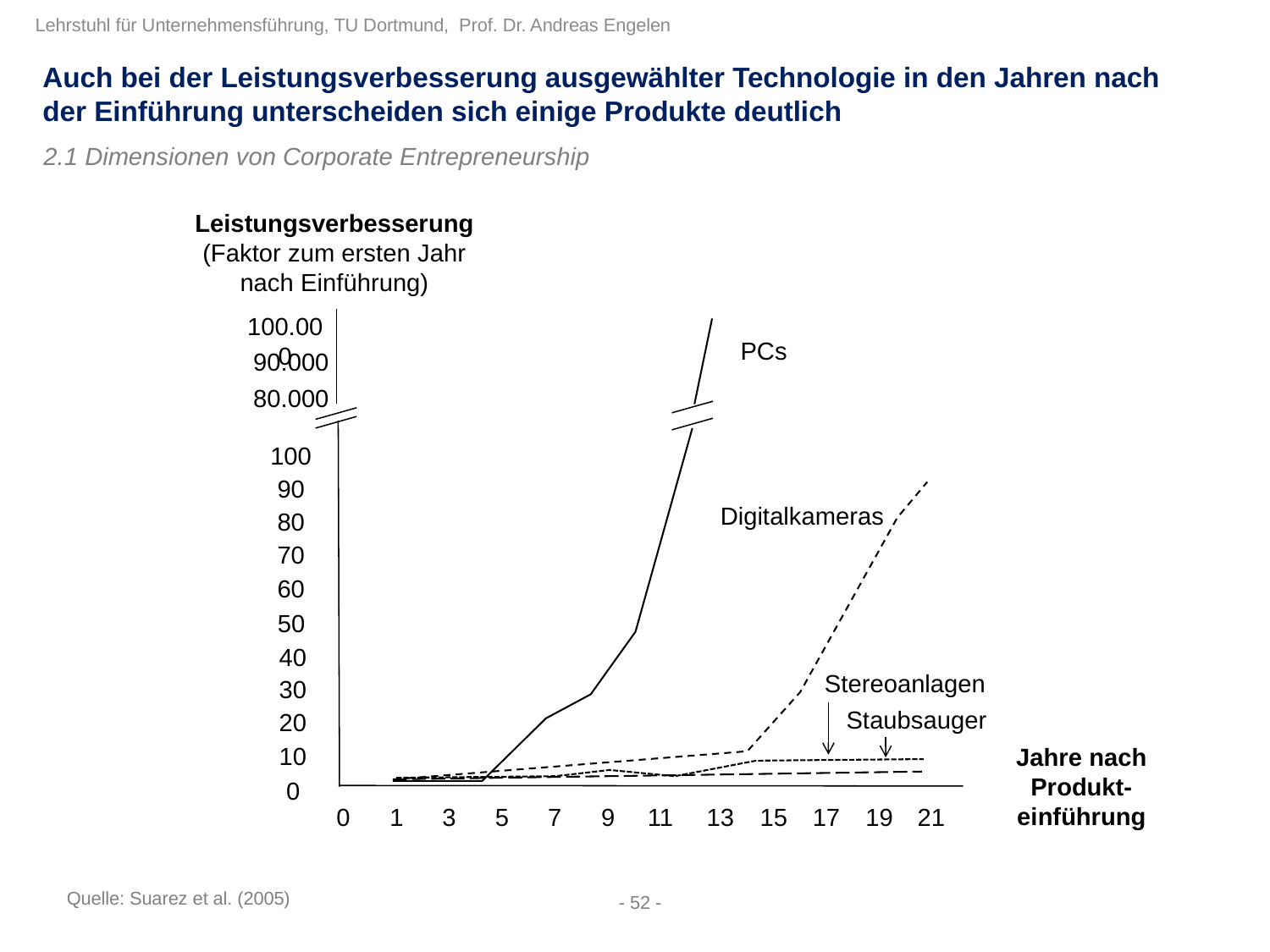

Auch bei der Leistungsverbesserung ausgewählter Technologie in den Jahren nach der Einführung unterscheiden sich einige Produkte deutlich
2.1 Dimensionen von Corporate Entrepreneurship
Leistungsverbesserung (Faktor zum ersten Jahr nach Einführung)
100.000
90.000
80.000
100
90
80
70
60
50
40
30
20
10
0

PCs

Digitalkameras
Stereoanlagen
Staubsauger
Jahre nach Produkt-einführung

5
0
1
3
7
9
11
13
15
17
19
21
Quelle: Suarez et al. (2005)
- 52 -